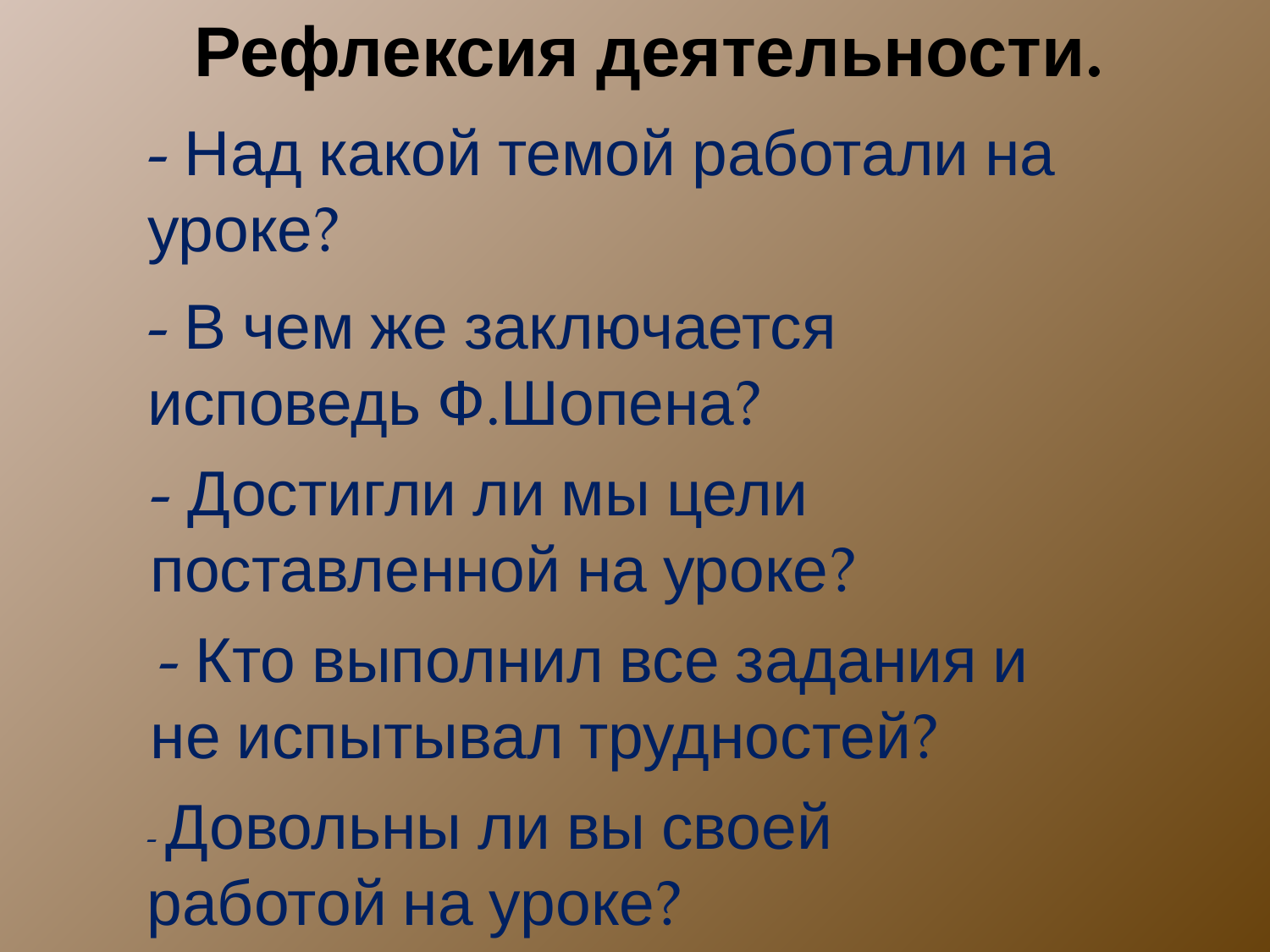

Рефлексия деятельности.

- Над какой темой работали на уроке?
- В чем же заключается исповедь Ф.Шопена?
- Достигли ли мы цели поставленной на уроке?
 - Кто выполнил все задания и не испытывал трудностей?
- Довольны ли вы своей работой на уроке?